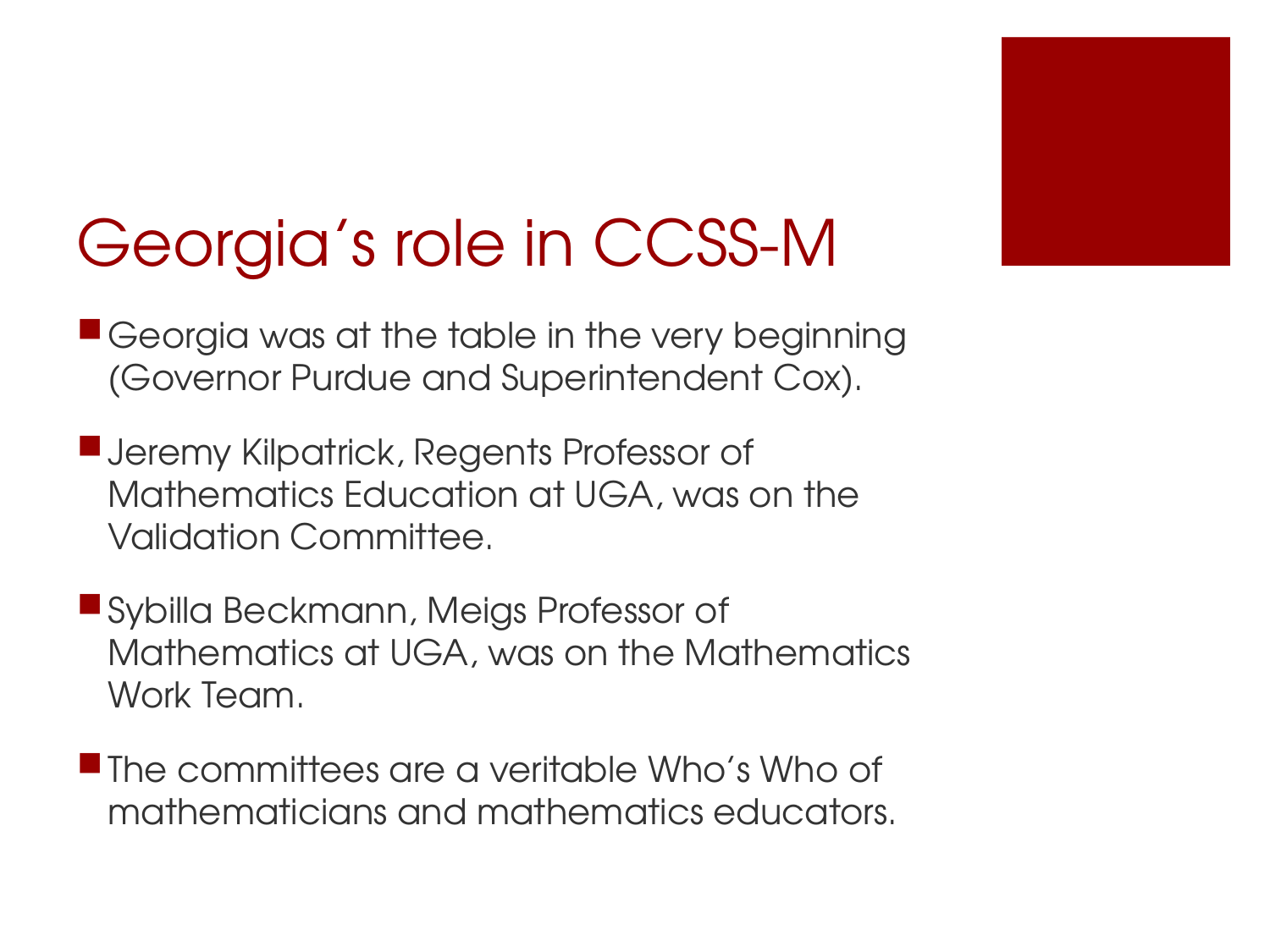

# Georgia’s role in CCSS-M
Georgia was at the table in the very beginning (Governor Purdue and Superintendent Cox).
Jeremy Kilpatrick, Regents Professor of Mathematics Education at UGA, was on the Validation Committee.
Sybilla Beckmann, Meigs Professor of Mathematics at UGA, was on the Mathematics Work Team.
The committees are a veritable Who’s Who of mathematicians and mathematics educators.